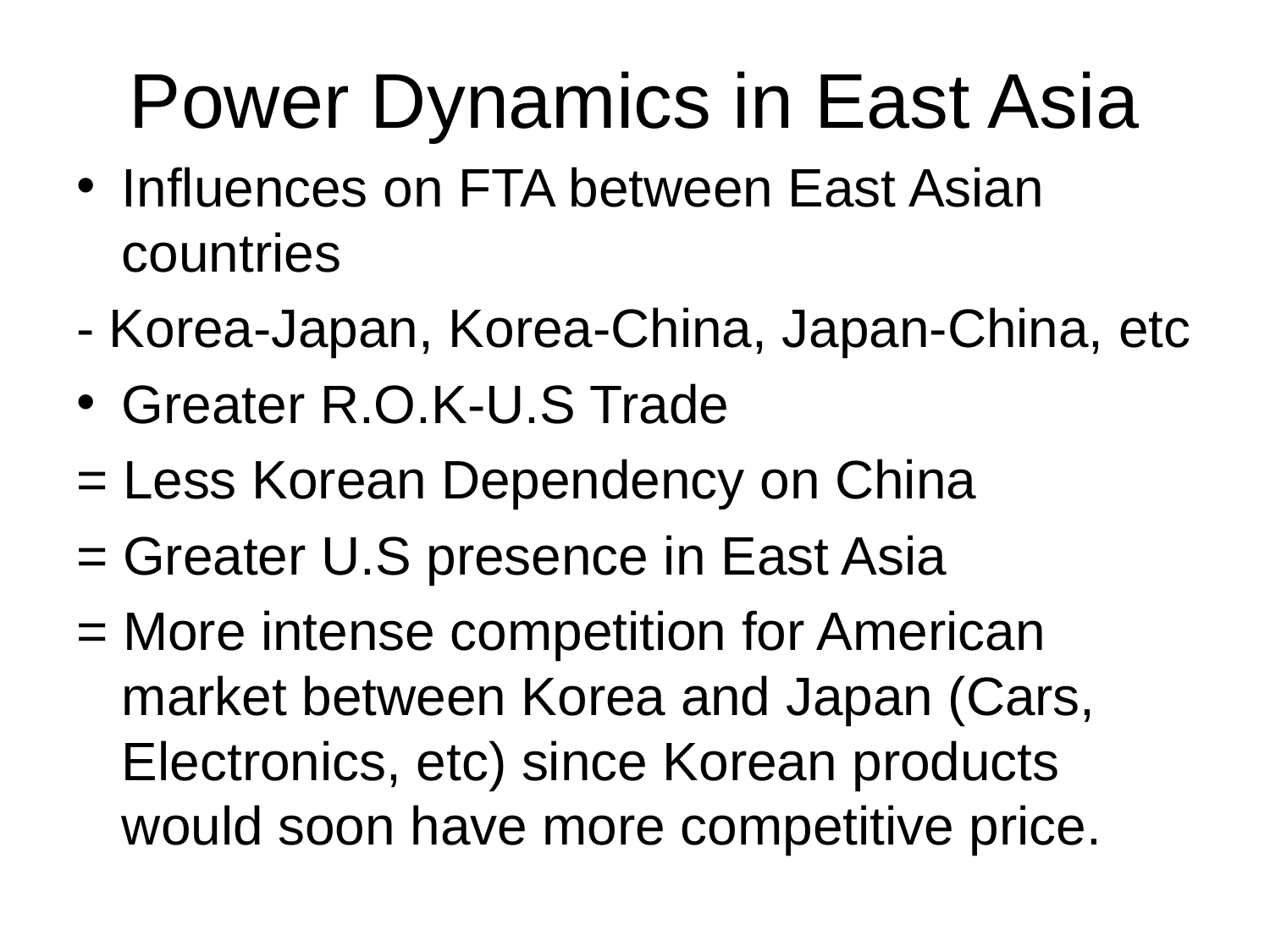

# Power Dynamics in East Asia
Influences on FTA between East Asian countries
- Korea-Japan, Korea-China, Japan-China, etc
Greater R.O.K-U.S Trade
= Less Korean Dependency on China
= Greater U.S presence in East Asia
= More intense competition for American market between Korea and Japan (Cars, Electronics, etc) since Korean products would soon have more competitive price.